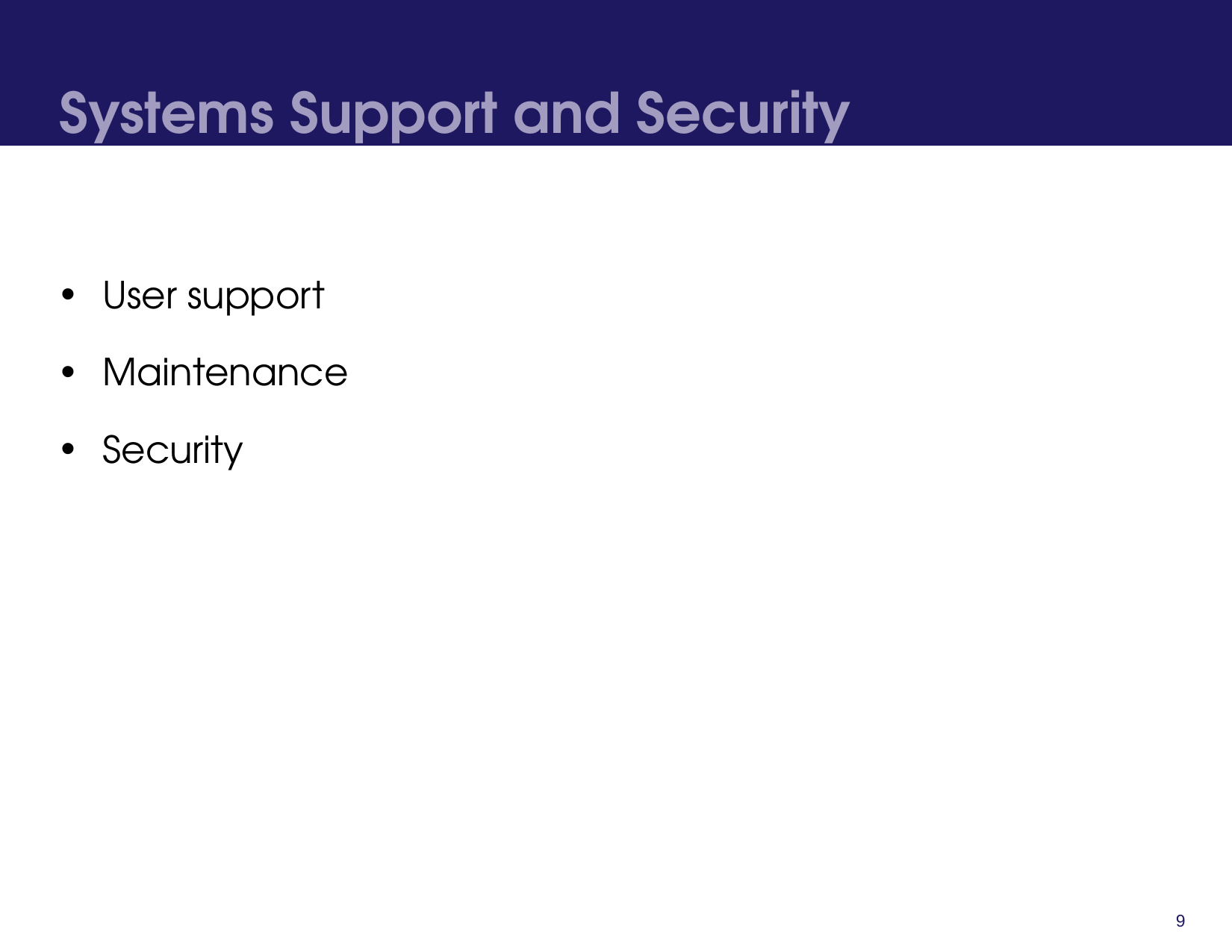

# Systems Support and Security
User support
Maintenance
Security
9